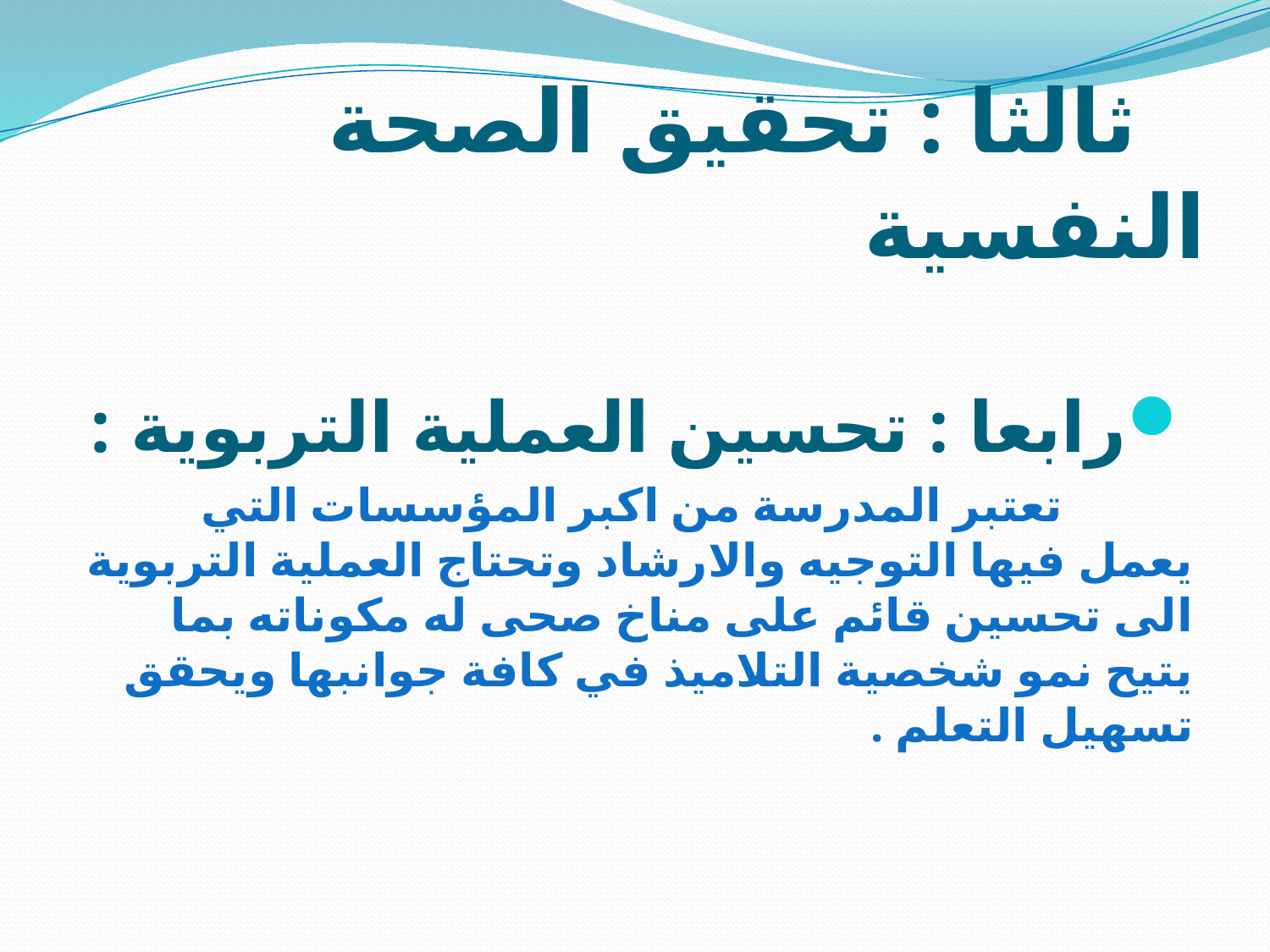

# ثالثا : تحقيق الصحة النفسية
رابعا : تحسين العملية التربوية :
           تعتبر المدرسة من اكبر المؤسسات التي يعمل فيها التوجيه والارشاد وتحتاج العملية التربوية الى تحسين قائم على مناخ صحى له مكوناته بما يتيح نمو شخصية التلاميذ في كافة جوانبها ويحقق تسهيل التعلم .